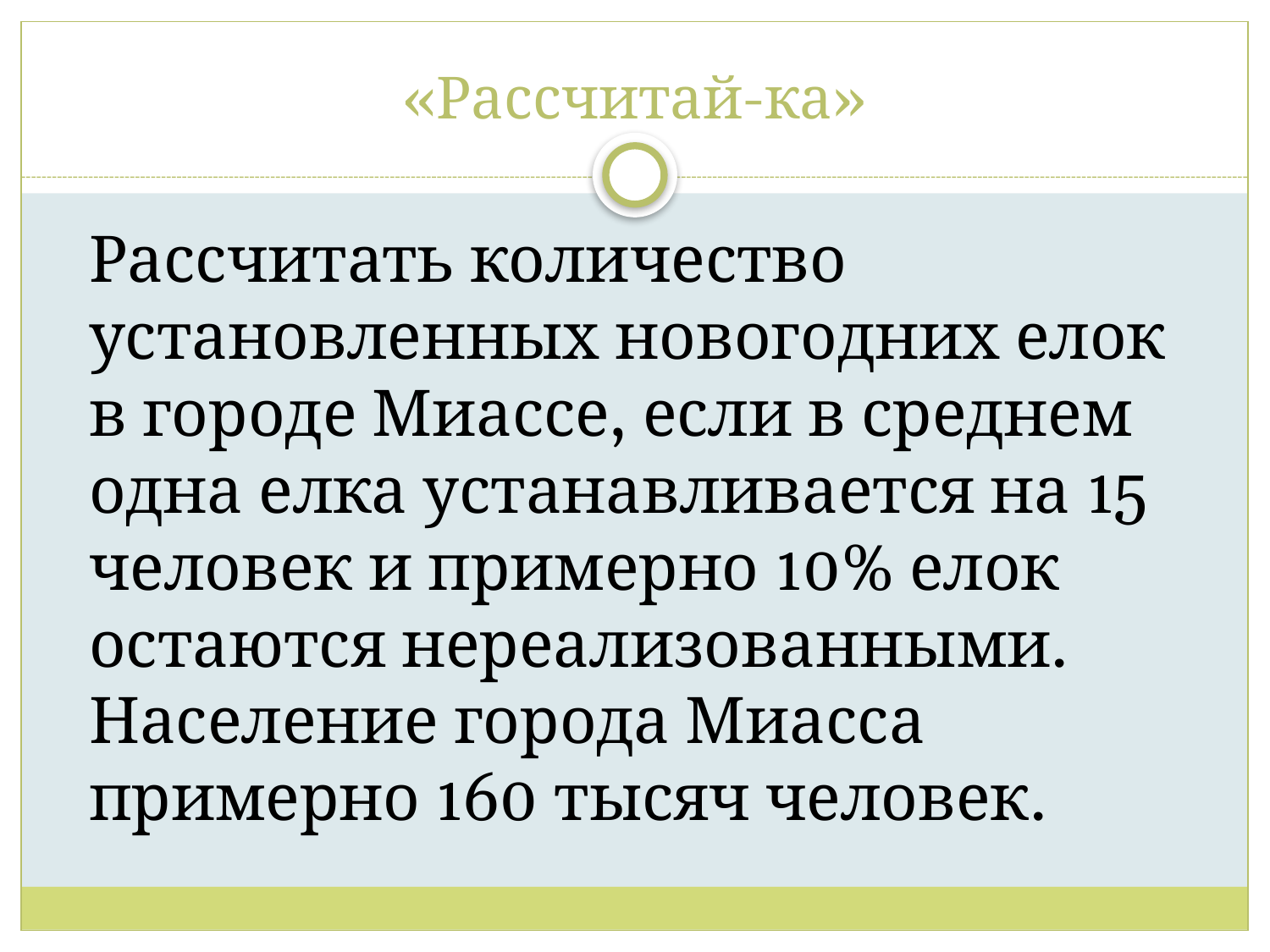

# «Рассчитай-ка»
	Рассчитать количество установленных новогодних елок в городе Миассе, если в среднем одна елка устанавливается на 15 человек и примерно 10% елок остаются нереализованными. Население города Миасса примерно 160 тысяч человек.